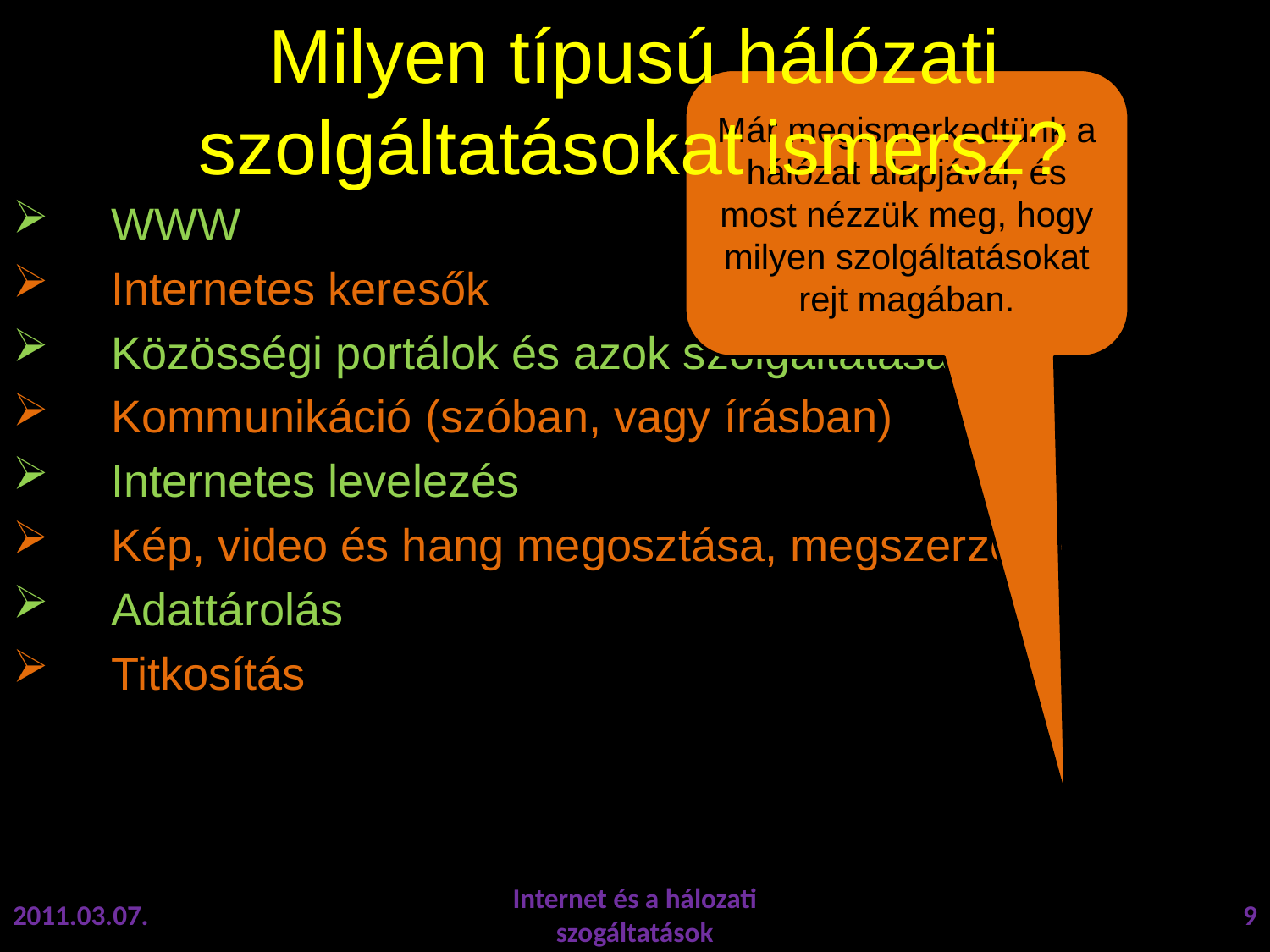

# Milyen típusú hálózati szolgáltatásokat ismersz?
Már megismerkedtünk a hálózat alapjával, és most nézzük meg, hogy milyen szolgáltatásokat rejt magában.
WWW
Internetes keresők
Közösségi portálok és azok szolgáltatásai
Kommunikáció (szóban, vagy írásban)
Internetes levelezés
Kép, video és hang megosztása, megszerzése
Adattárolás
Titkosítás

2011.03.07.
Internet és a hálozati szogáltatások
9